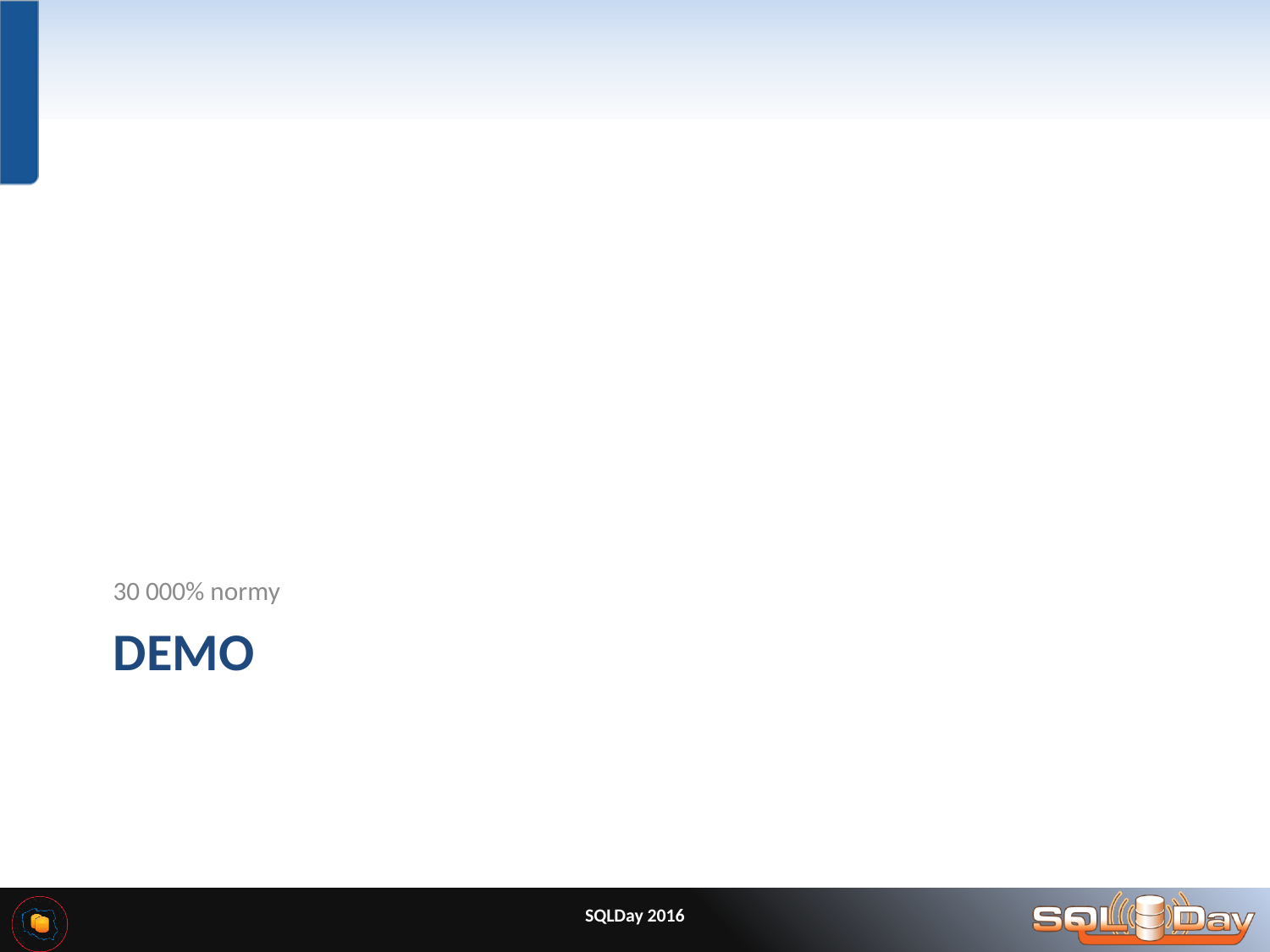

30 000% normy
# DEMO
SQLDay 2016